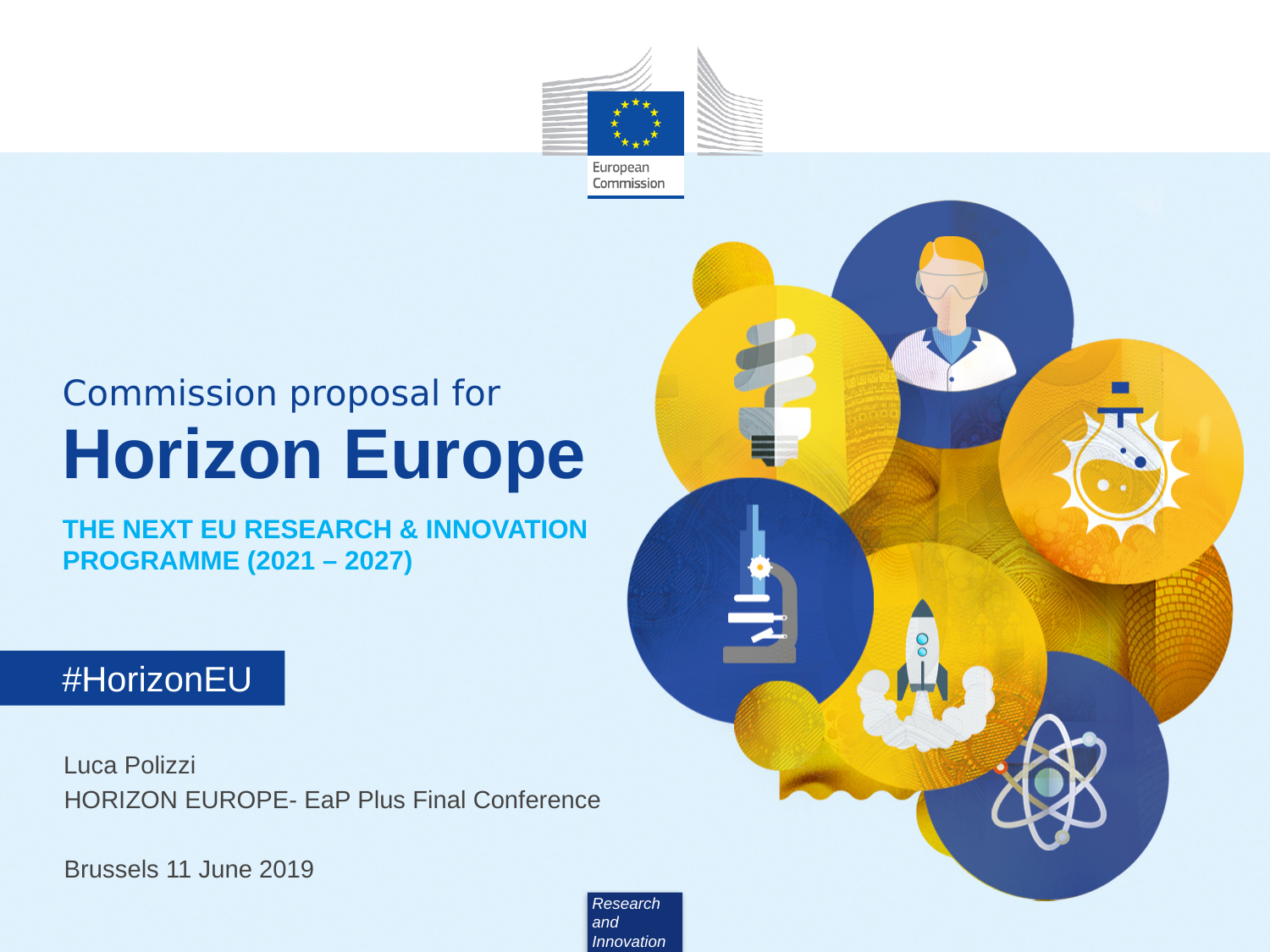

Luca Polizzi
HORIZON EUROPE- EaP Plus Final Conference
Brussels 11 June 2019